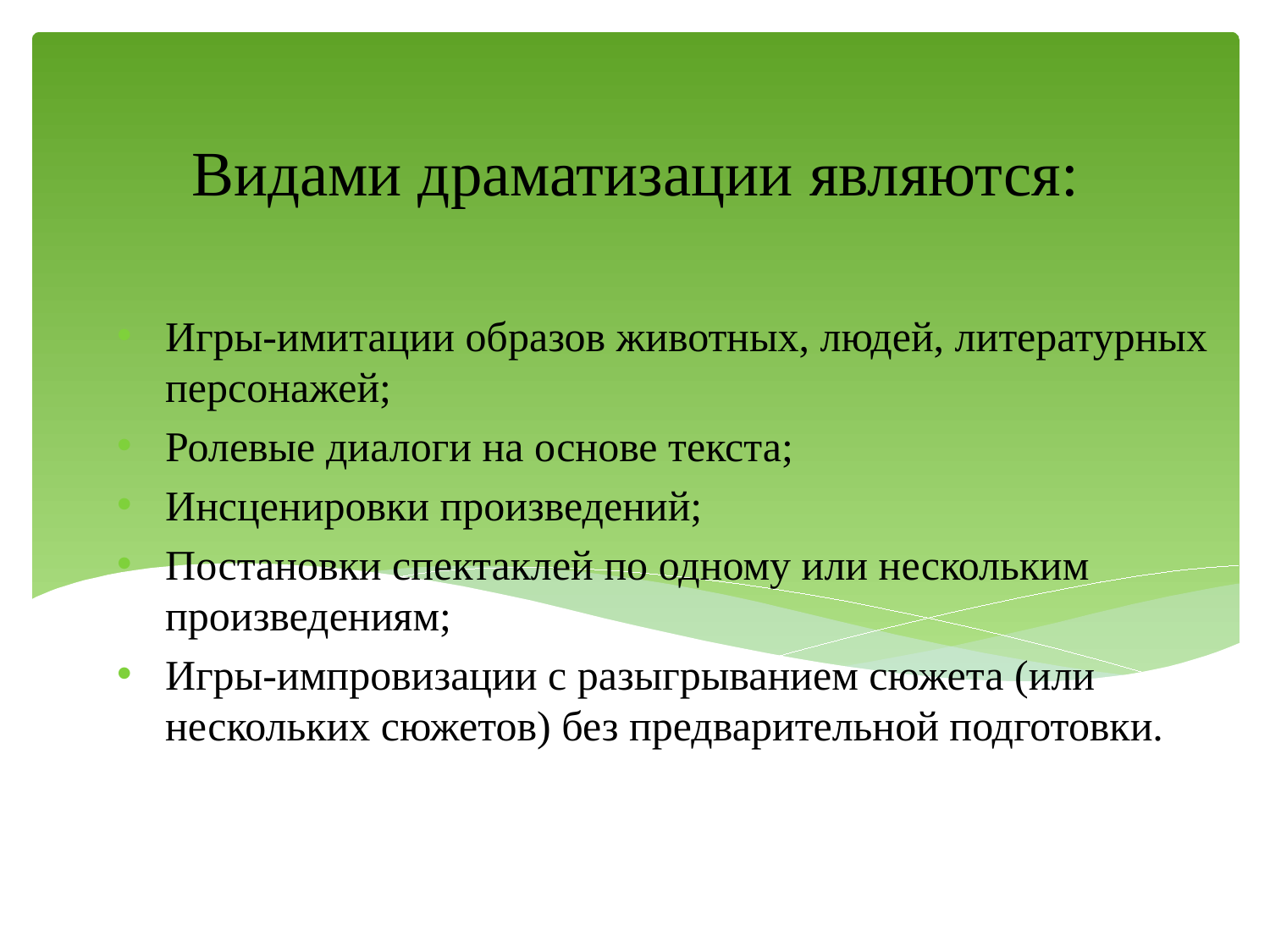

# Видами драматизации являются:
Игры-имитации образов животных, людей, литературных персонажей;
Ролевые диалоги на основе текста;
Инсценировки произведений;
Постановки спектаклей по одному или нескольким произведениям;
Игры-импровизации с разыгрыванием сюжета (или нескольких сюжетов) без предварительной подготовки.